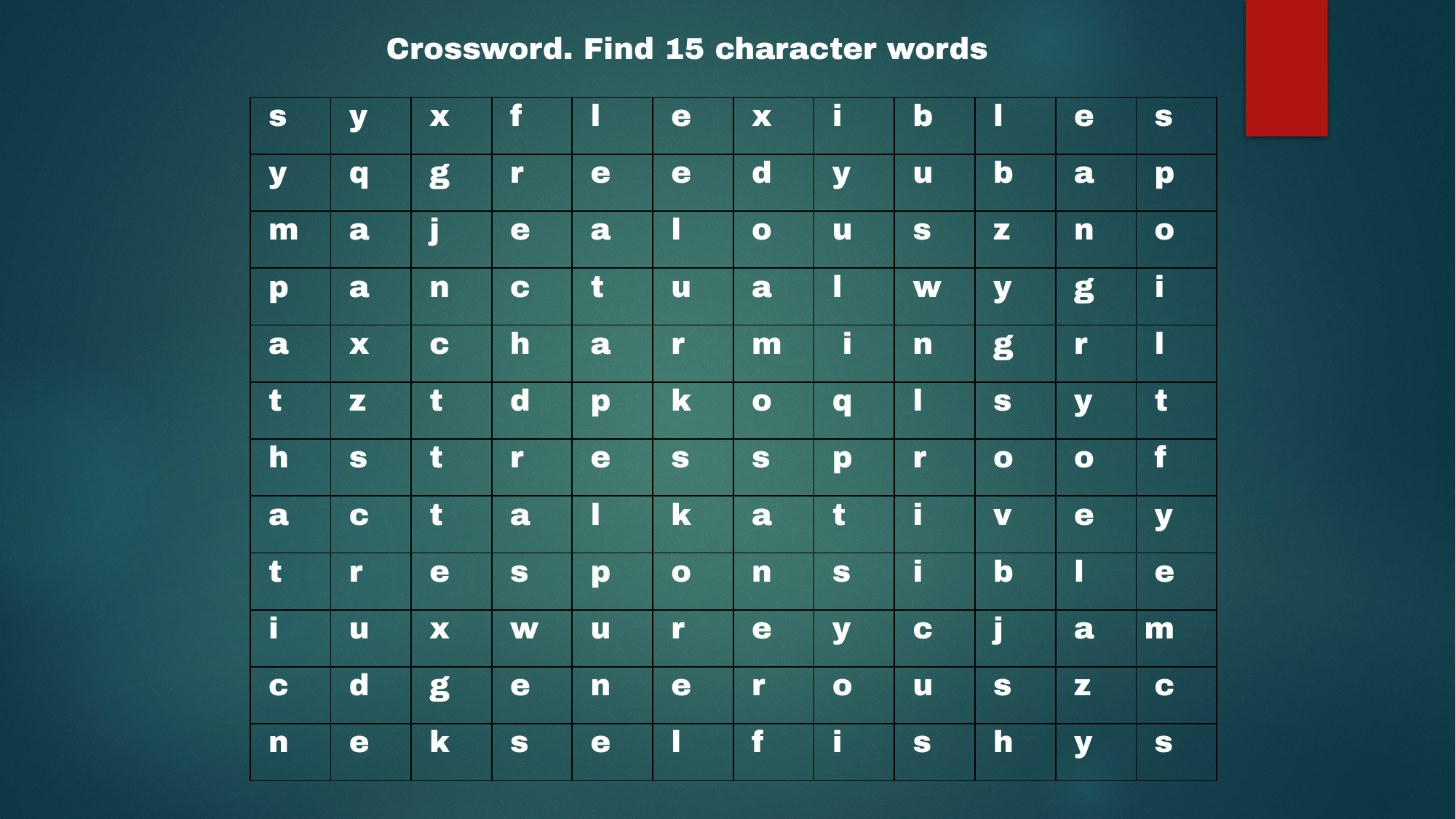

Crossword. Find 15 character words
| s | y | x | f | l | e | x | i | b | l | e | s |
| --- | --- | --- | --- | --- | --- | --- | --- | --- | --- | --- | --- |
| y | q | g | r | e | e | d | y | u | b | a | p |
| m | a | j | e | a | l | o | u | s | z | n | o |
| p | a | n | c | t | u | a | l | w | y | g | i |
| a | x | c | h | a | r | m | i | n | g | r | l |
| t | z | t | d | p | k | o | q | l | s | y | t |
| h | s | t | r | e | s | s | p | r | o | o | f |
| a | c | t | a | l | k | a | t | i | v | e | y |
| t | r | e | s | p | o | n | s | i | b | l | e |
| i | u | x | w | u | r | e | y | c | j | a | m |
| c | d | g | e | n | e | r | o | u | s | z | c |
| n | e | k | s | e | l | f | i | s | h | y | s |